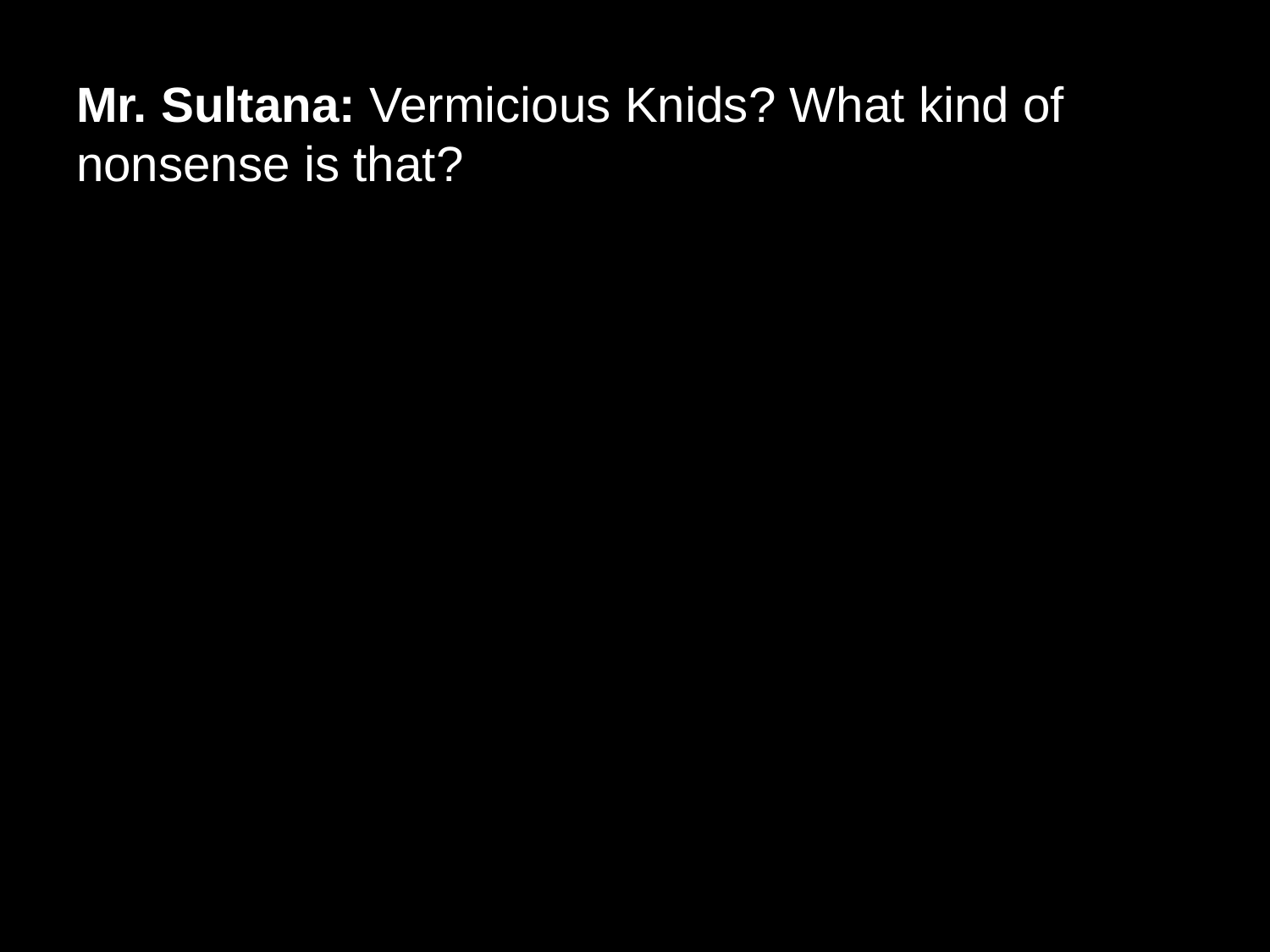

# Mr. Sultana: Vermicious Knids? What kind of nonsense is that?